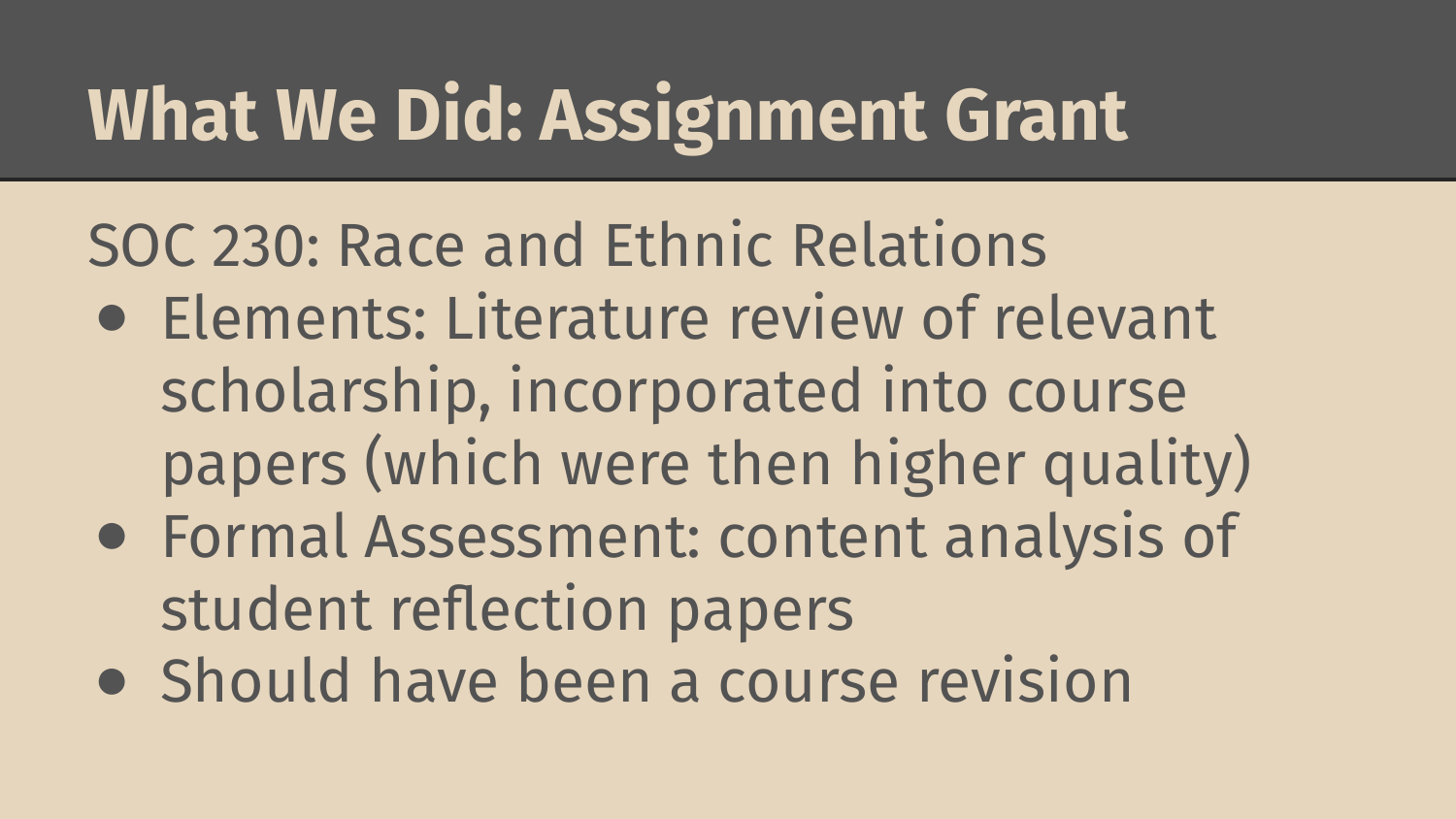

# What We Did: Assignment Grant
SOC 230: Race and Ethnic Relations
Elements: Literature review of relevant scholarship, incorporated into course papers (which were then higher quality)
Formal Assessment: content analysis of student reflection papers
Should have been a course revision